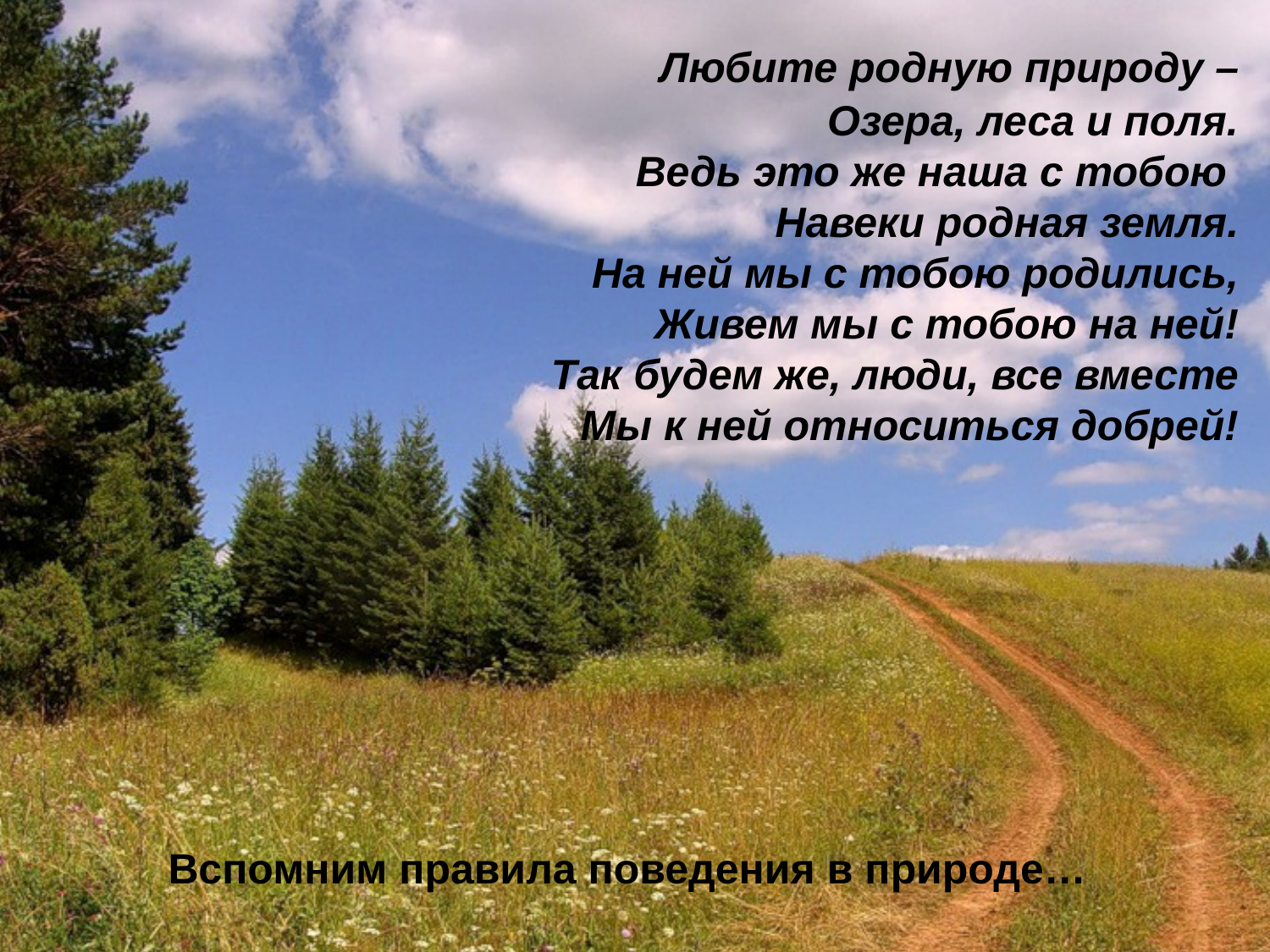

Любите родную природу –
Озера, леса и поля.
Ведь это же наша с тобою
Навеки родная земля.
На ней мы с тобою родились,
Живем мы с тобою на ней!
Так будем же, люди, все вместе
Мы к ней относиться добрей!
#
Вспомним правила поведения в природе…